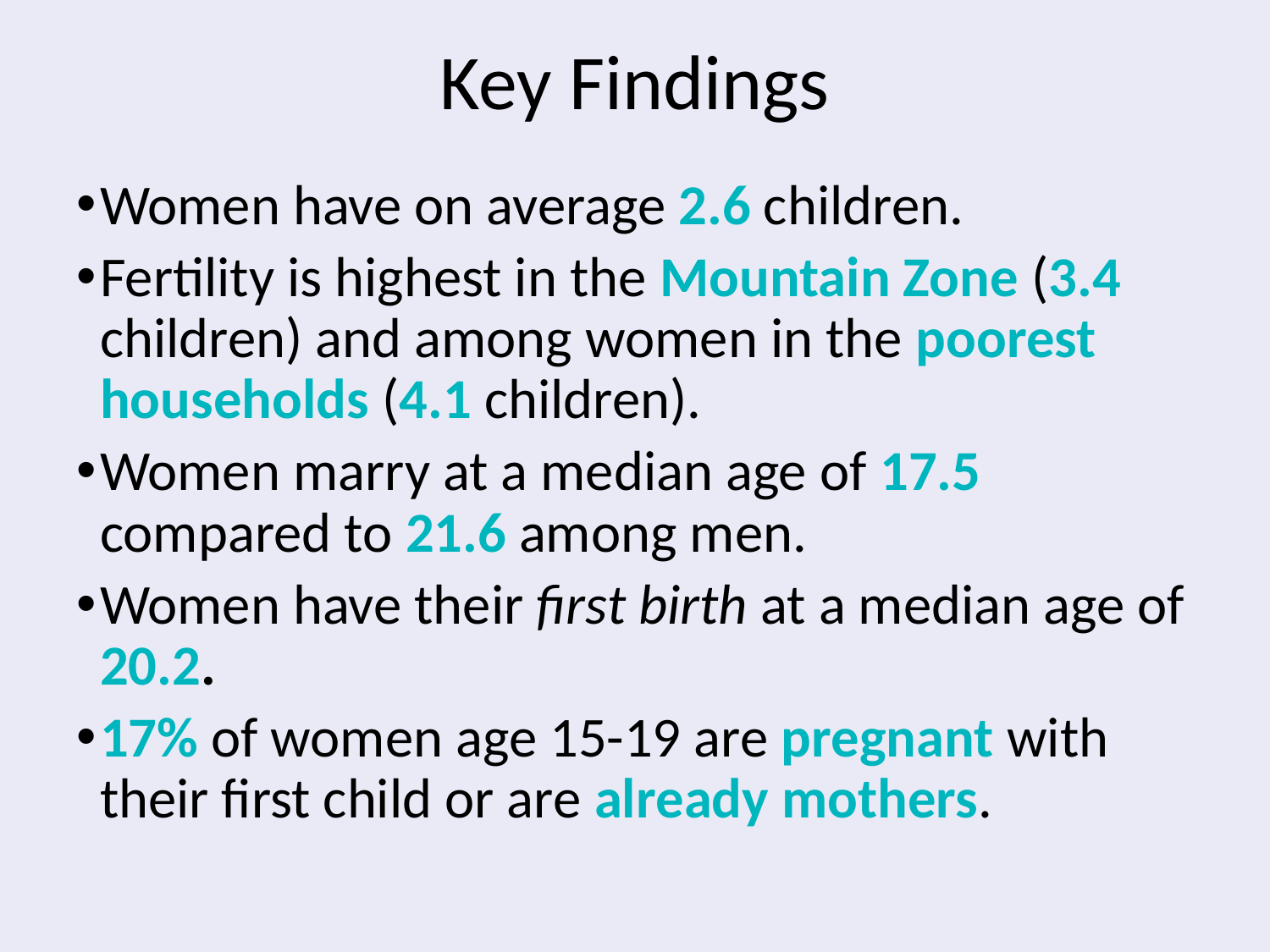

# Key Findings
Women have on average 2.6 children.
Fertility is highest in the Mountain Zone (3.4 children) and among women in the poorest households (4.1 children).
Women marry at a median age of 17.5 compared to 21.6 among men.
Women have their first birth at a median age of 20.2.
17% of women age 15-19 are pregnant with their first child or are already mothers.